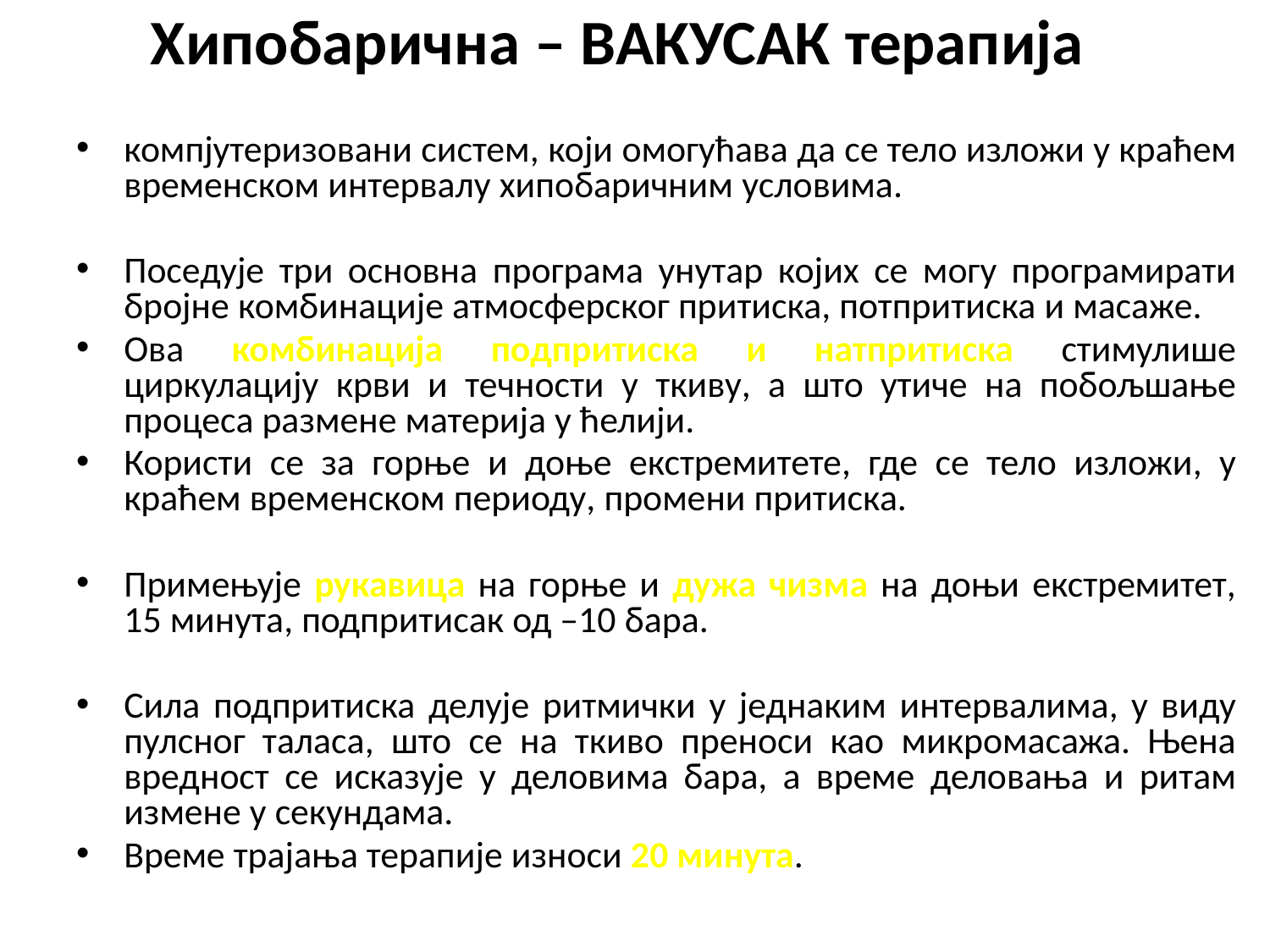

# Хипобарична – ВАКУСАК терапија
компјутеризовани систем, који омогућава да се тело изложи у краћем временском интервалу хипобаричним условима.

Поседује три основна програма унутар којих се могу програмирати бројне комбинације атмосферског притиска, потпритиска и масаже.
Ова комбинација подпритиска и натпритиска стимулише циркулацију крви и течности у ткиву, а што утиче на побољшање процеса размене материја у ћелији.
Користи се за горње и доње екстремитете, где се тело изложи, у краћем временском периоду, промени притиска.

Примењује рукавица на горње и дужа чизма на доњи екстремитет, 15 минута, подпритисак од –10 бара.

Сила подпритиска делује ритмички у једнаким интервалима, у виду пулсног таласа, што се на ткиво преноси као микромасажа. Њена вредност се исказује у деловима бара, а време деловања и ритам измене у секундама.
Време трајања терапије износи 20 минута.